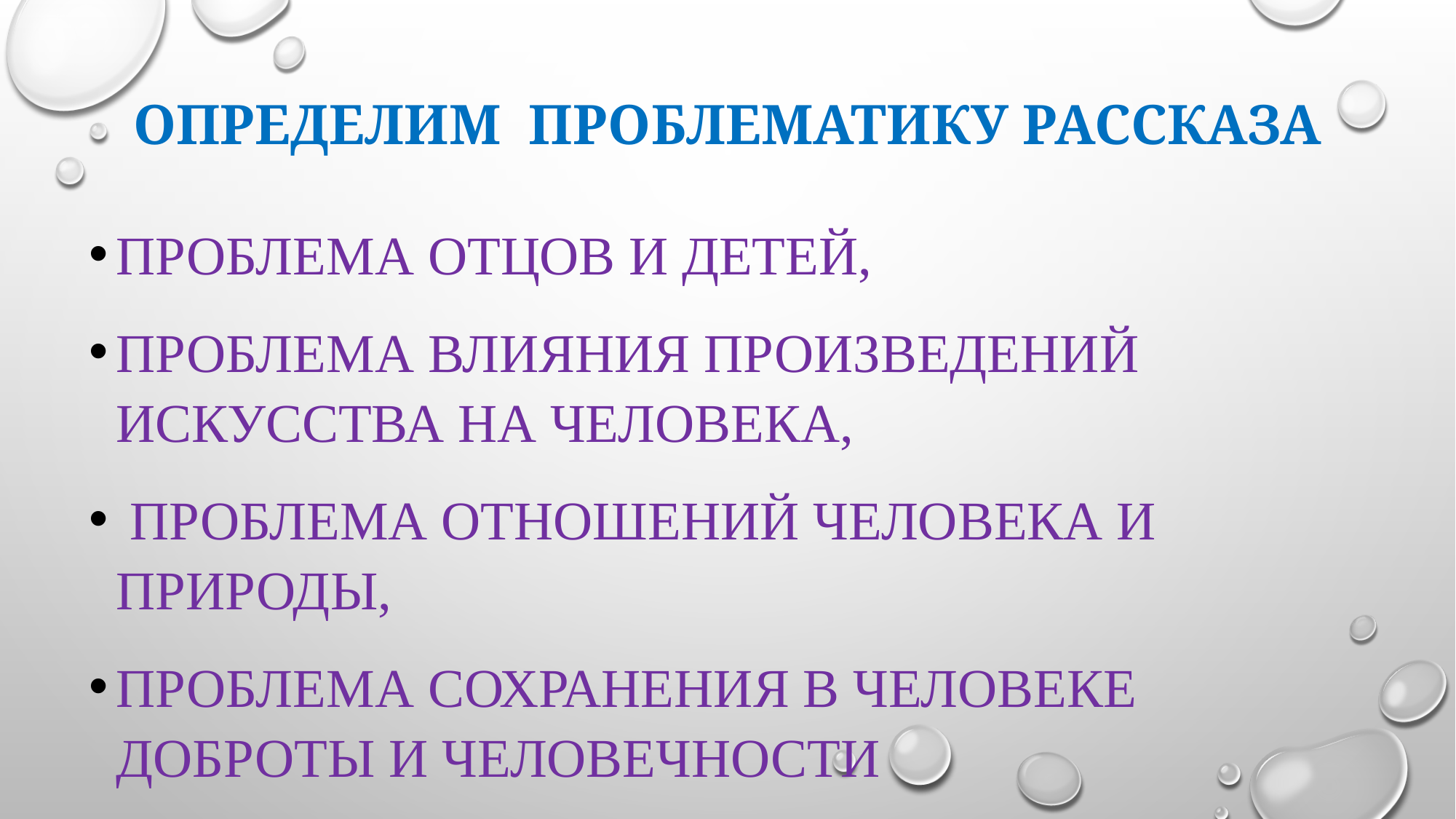

# Определим  проблематику рассказа
Проблема отцов и детей,
проблема влияния произведений искусства на человека,
 проблема отношений человека и природы,
проблема сохранения в человеке доброты и человечности